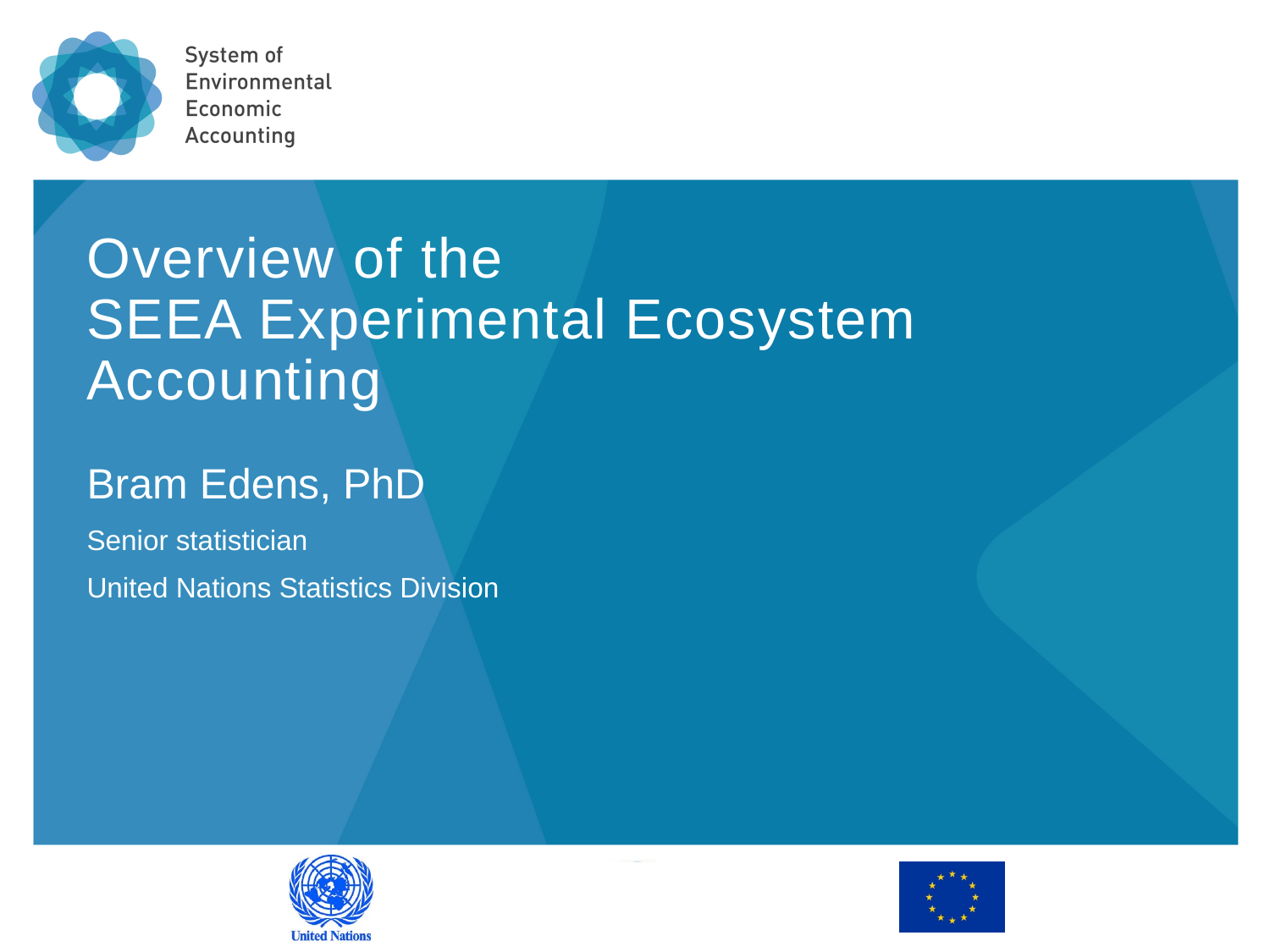

# Overview of the SEEA Experimental Ecosystem Accounting
Bram Edens, PhD
Senior statistician
United Nations Statistics Division